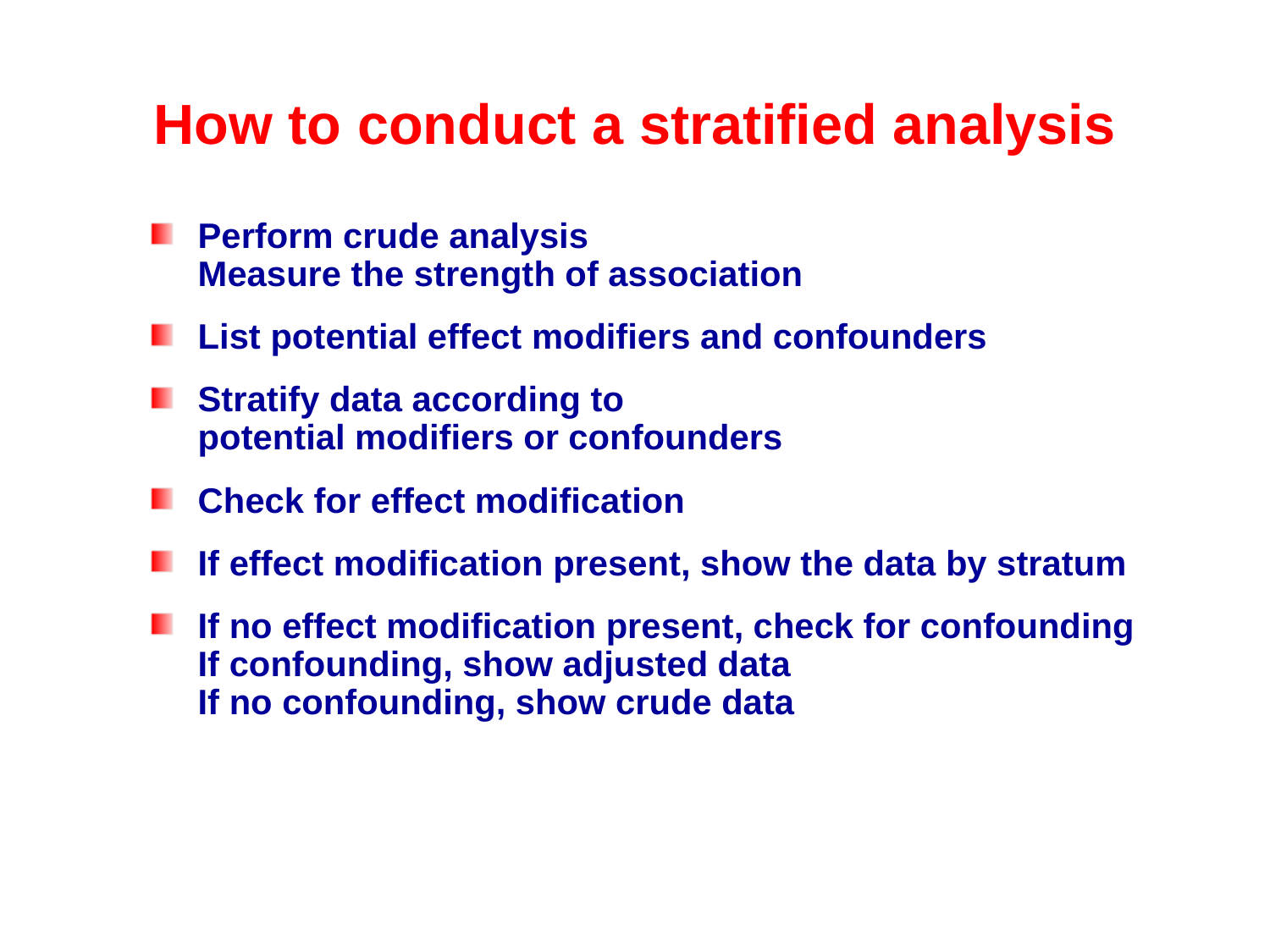

# How to conduct a stratified analysis
Perform crude analysis
Measure the strength of association
List potential effect modifiers and confounders
Stratify data according to
potential modifiers or confounders
Check for effect modification
If effect modification present, show the data by stratum
If no effect modification present, check for confounding
If confounding, show adjusted data
If no confounding, show crude data